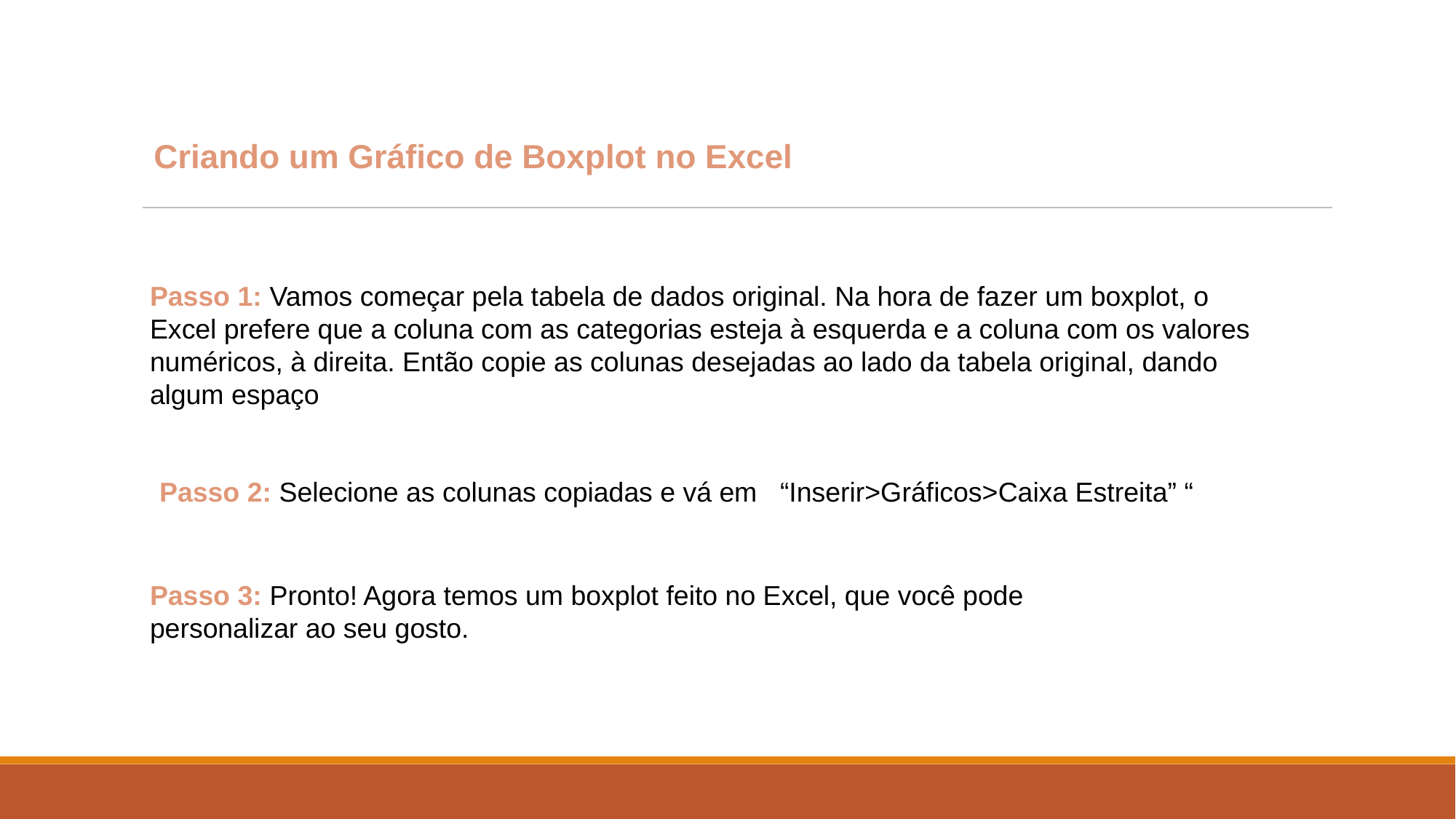

Criando um Gráfico de Boxplot no Excel
Passo 1: Vamos começar pela tabela de dados original. Na hora de fazer um boxplot, o Excel prefere que a coluna com as categorias esteja à esquerda e a coluna com os valores numéricos, à direita. Então copie as colunas desejadas ao lado da tabela original, dando algum espaço
Passo 2: Selecione as colunas copiadas e vá em   “Inserir>Gráficos>Caixa Estreita” “
Passo 3: Pronto! Agora temos um boxplot feito no Excel, que você pode personalizar ao seu gosto.